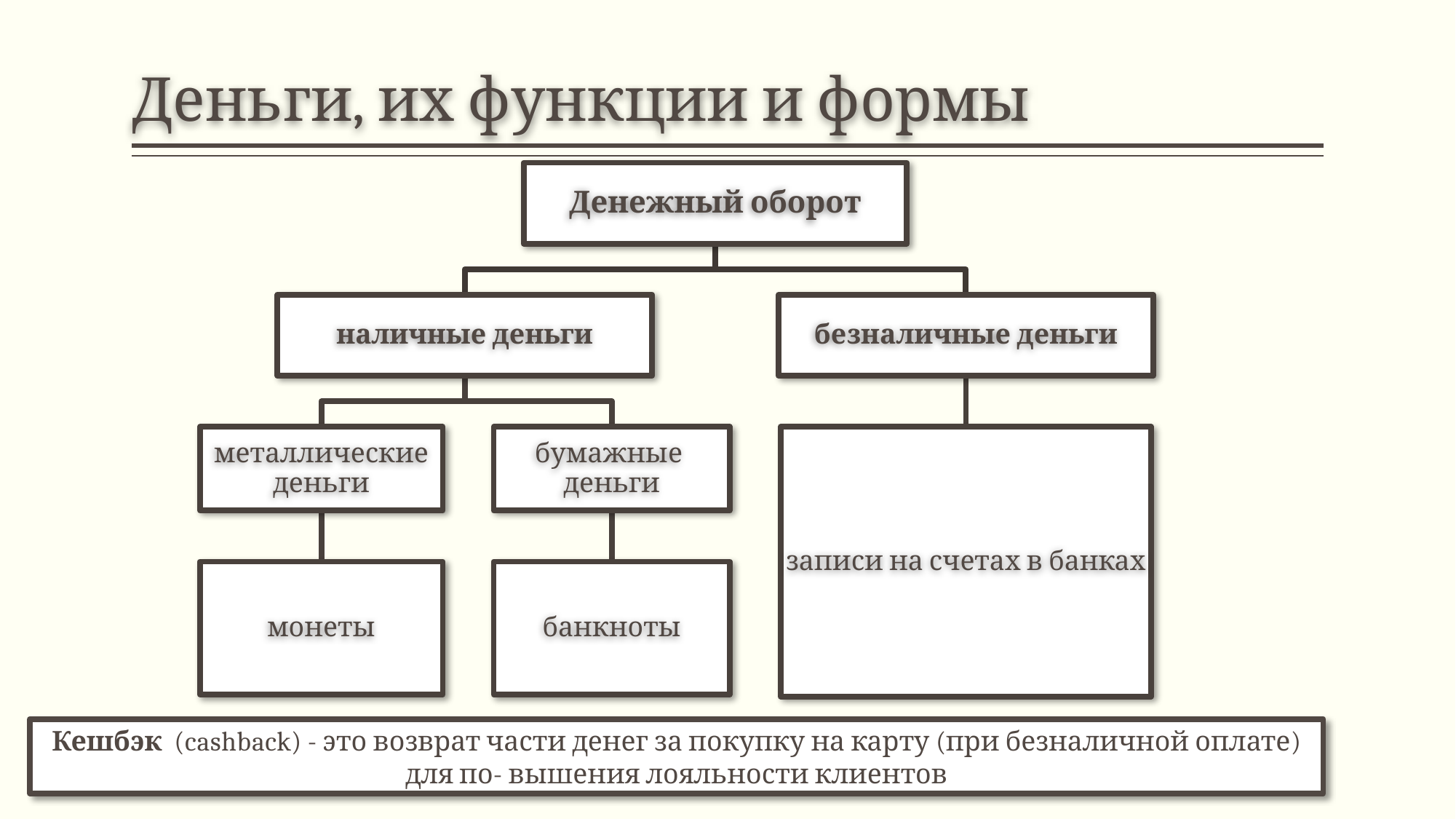

# Деньги, их функции и формы

Денежный оборот

наличные деньги

безналичные деньги

металлические деньги

бумажные  деньги

записи на счетах в банках

монеты

банкноты
Кешбэк  (cashback) - это возврат части денег за покупку на карту (при безналичной оплате) для по- вышения лояльности клиентов